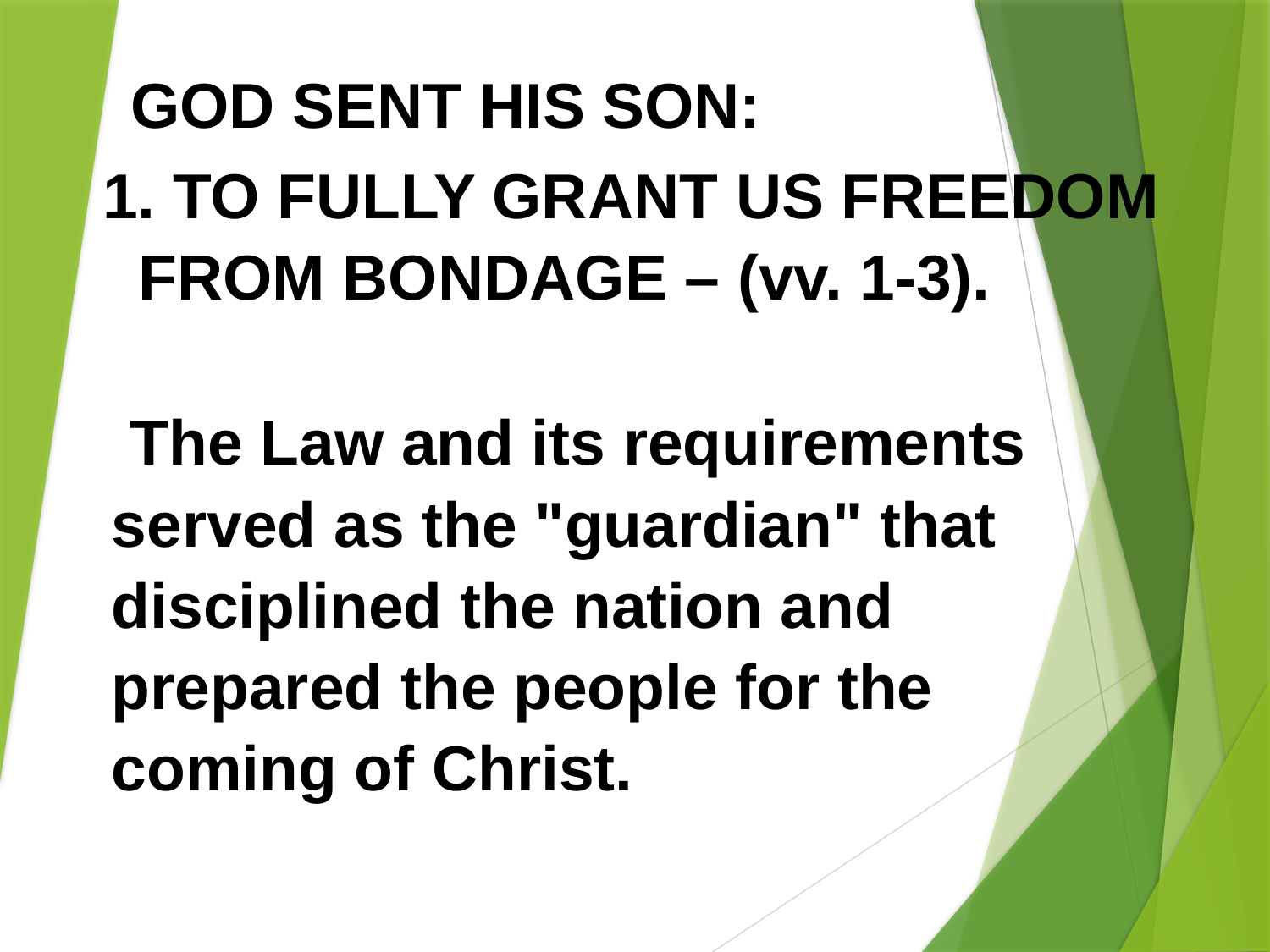

GOD SENT HIS SON:
 TO FULLY GRANT US FREEDOM FROM BONDAGE – (vv. 1-3).
The Law and its requirements served as the "guardian" that disciplined the nation and prepared the people for the coming of Christ.